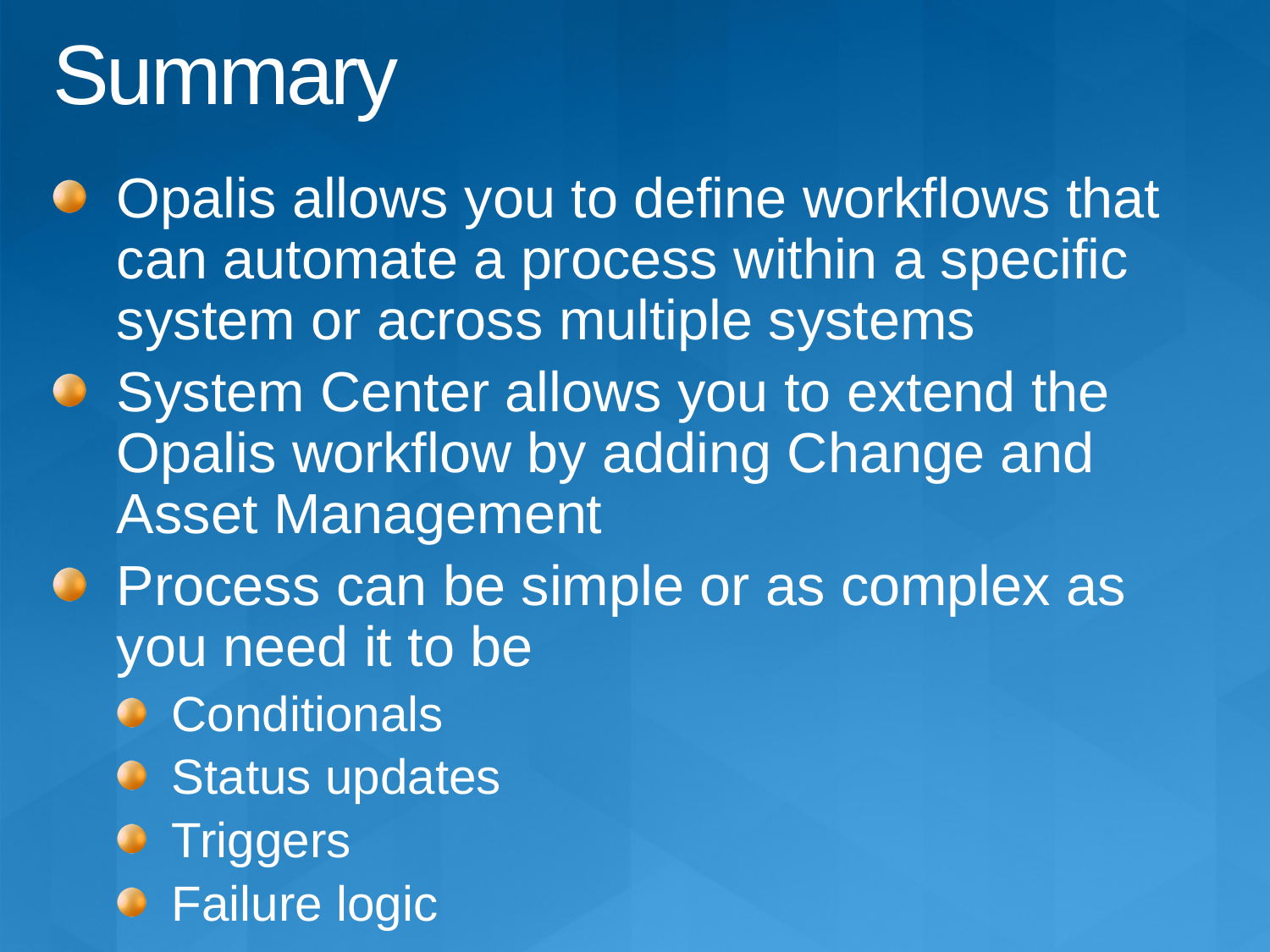

# Summary
Opalis allows you to define workflows that can automate a process within a specific system or across multiple systems
System Center allows you to extend the Opalis workflow by adding Change and Asset Management
Process can be simple or as complex as you need it to be
Conditionals
Status updates
Triggers
Failure logic